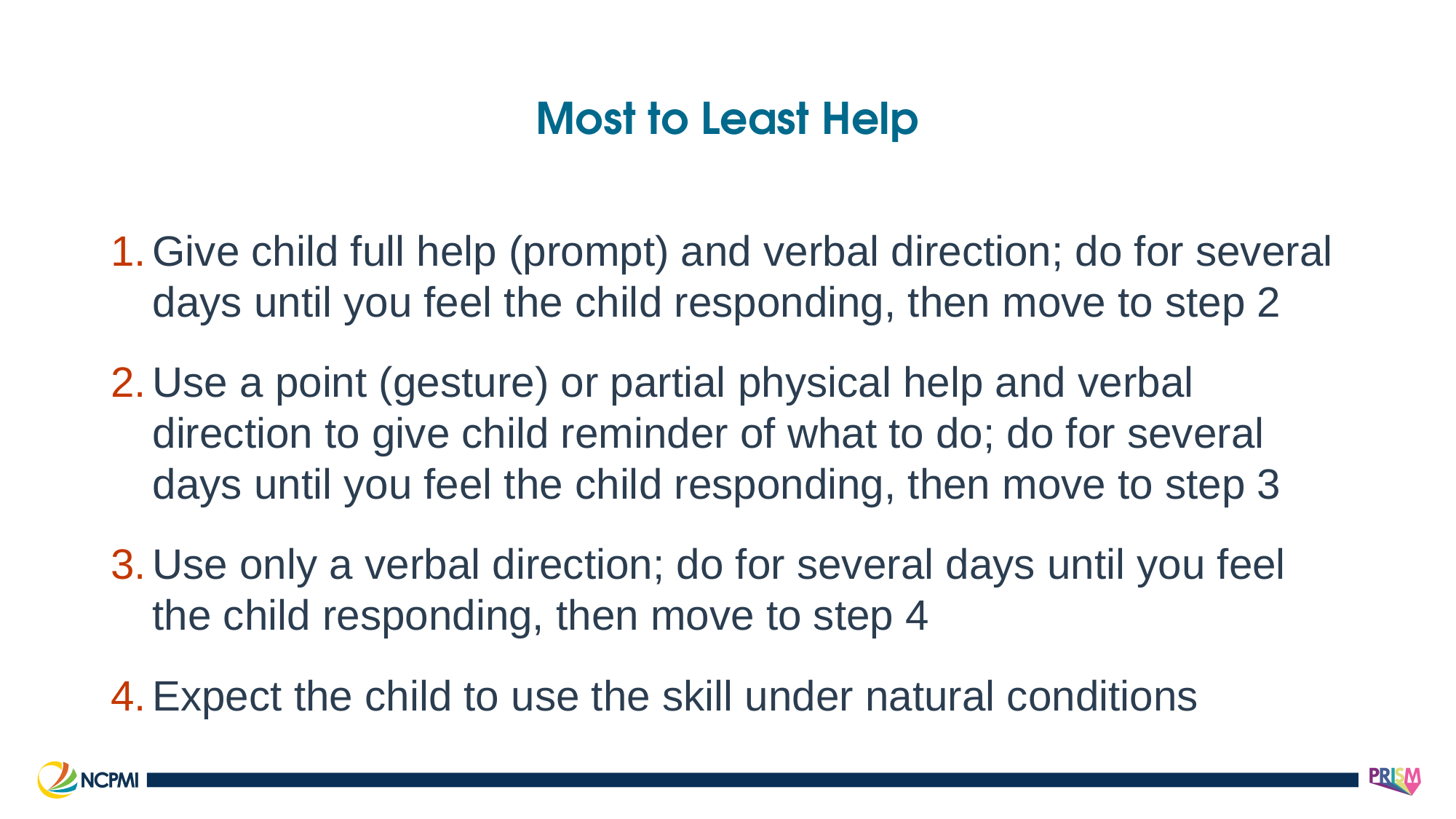

# Most to Least Help
Give child full help (prompt) and verbal direction; do for several days until you feel the child responding, then move to step 2
Use a point (gesture) or partial physical help and verbal direction to give child reminder of what to do; do for several days until you feel the child responding, then move to step 3
Use only a verbal direction; do for several days until you feel the child responding, then move to step 4
Expect the child to use the skill under natural conditions